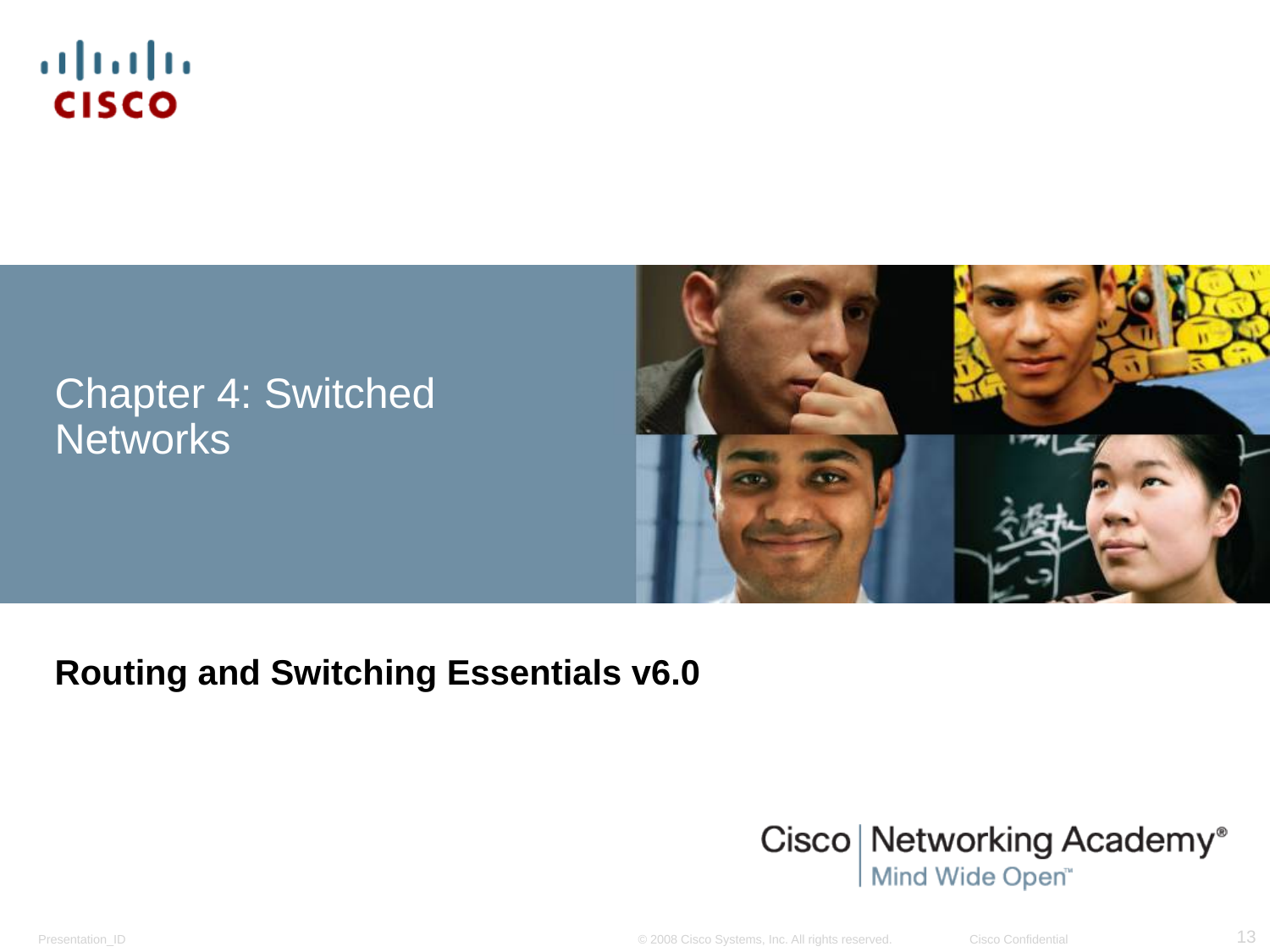

# Chapter 4: Switched Networks
Routing and Switching Essentials v6.0